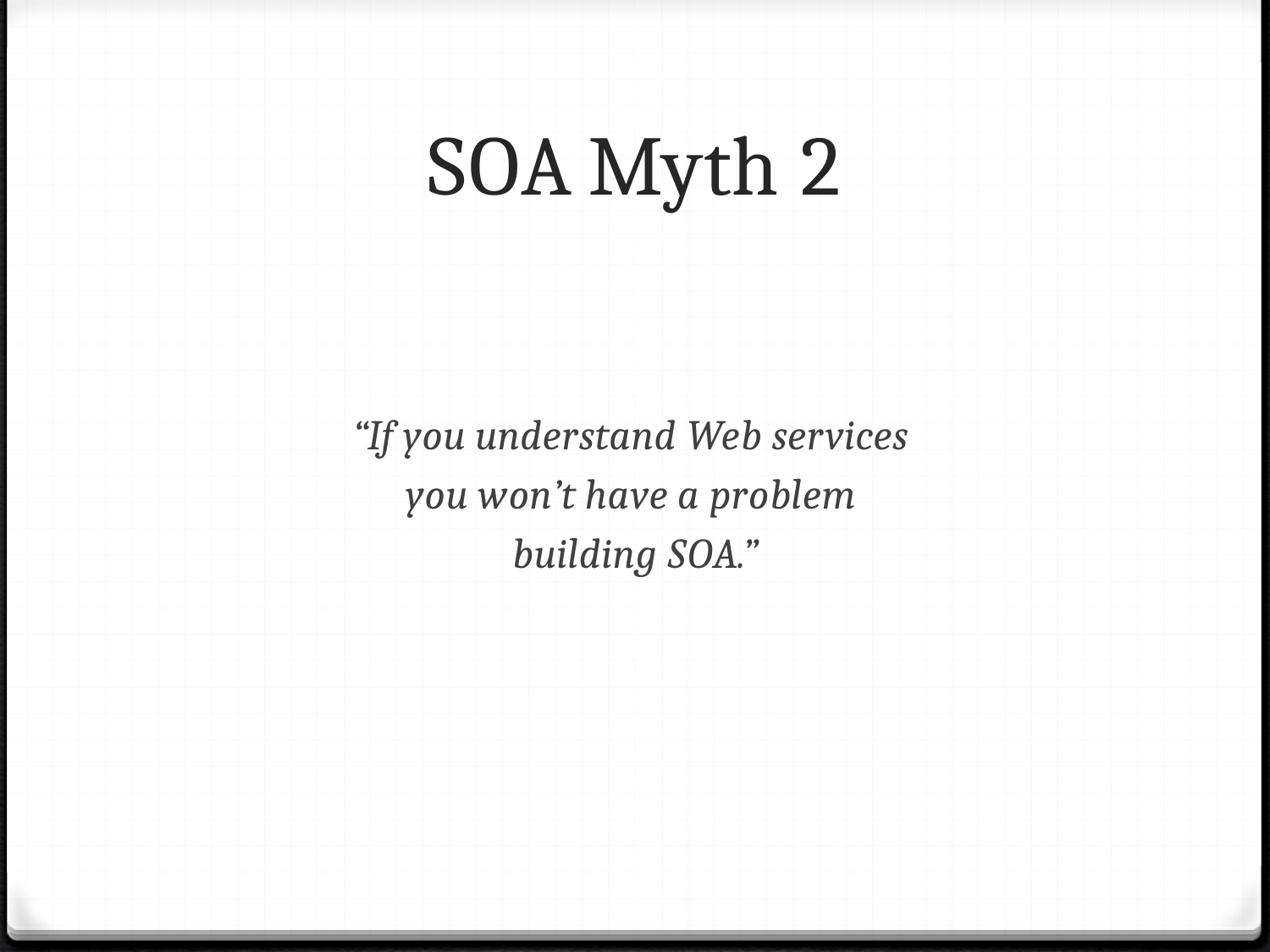

# SOA Myth 2

“If you understand Web services
you won’t have a problem
building SOA.”